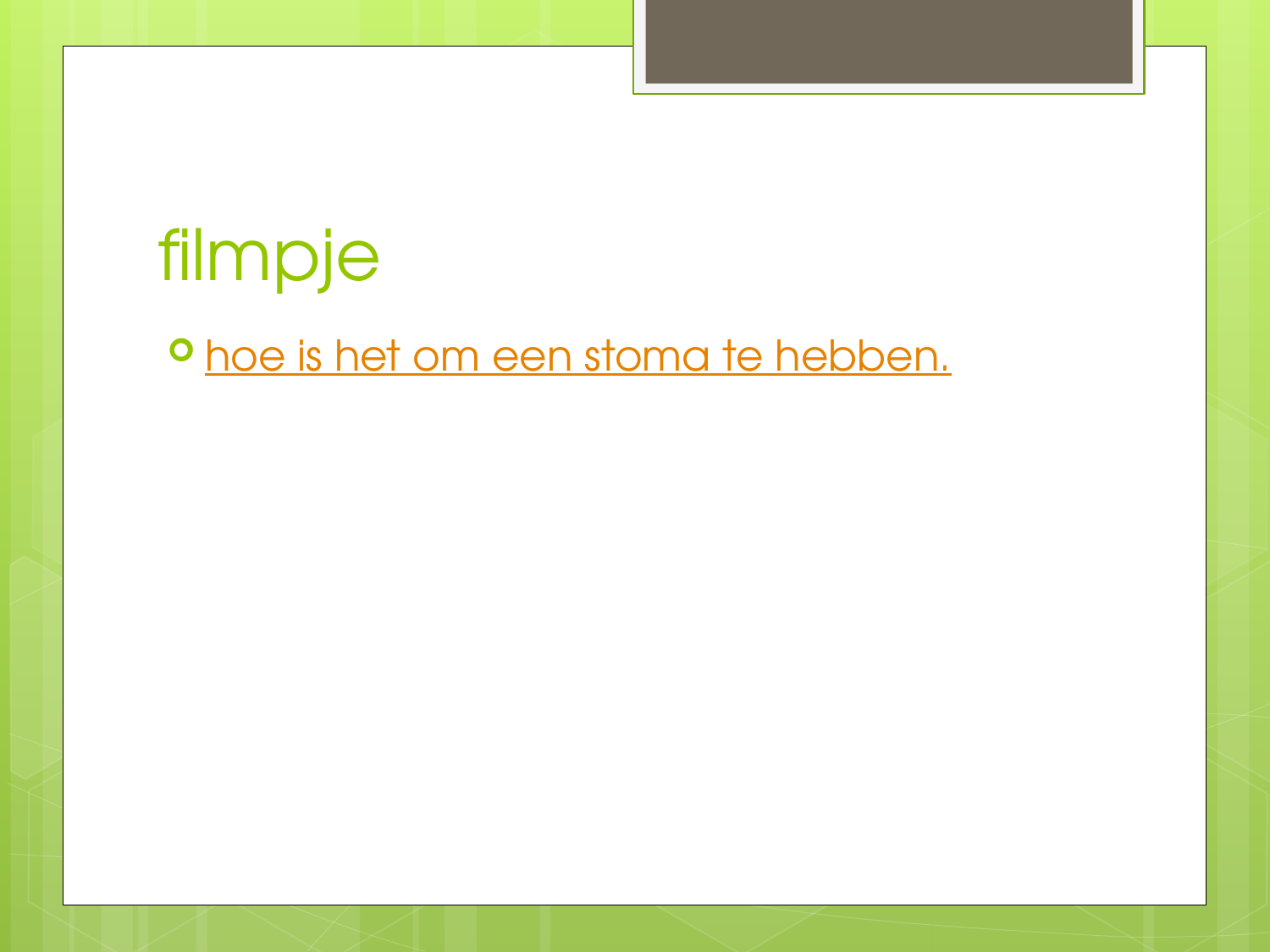

# filmpje
hoe is het om een stoma te hebben.